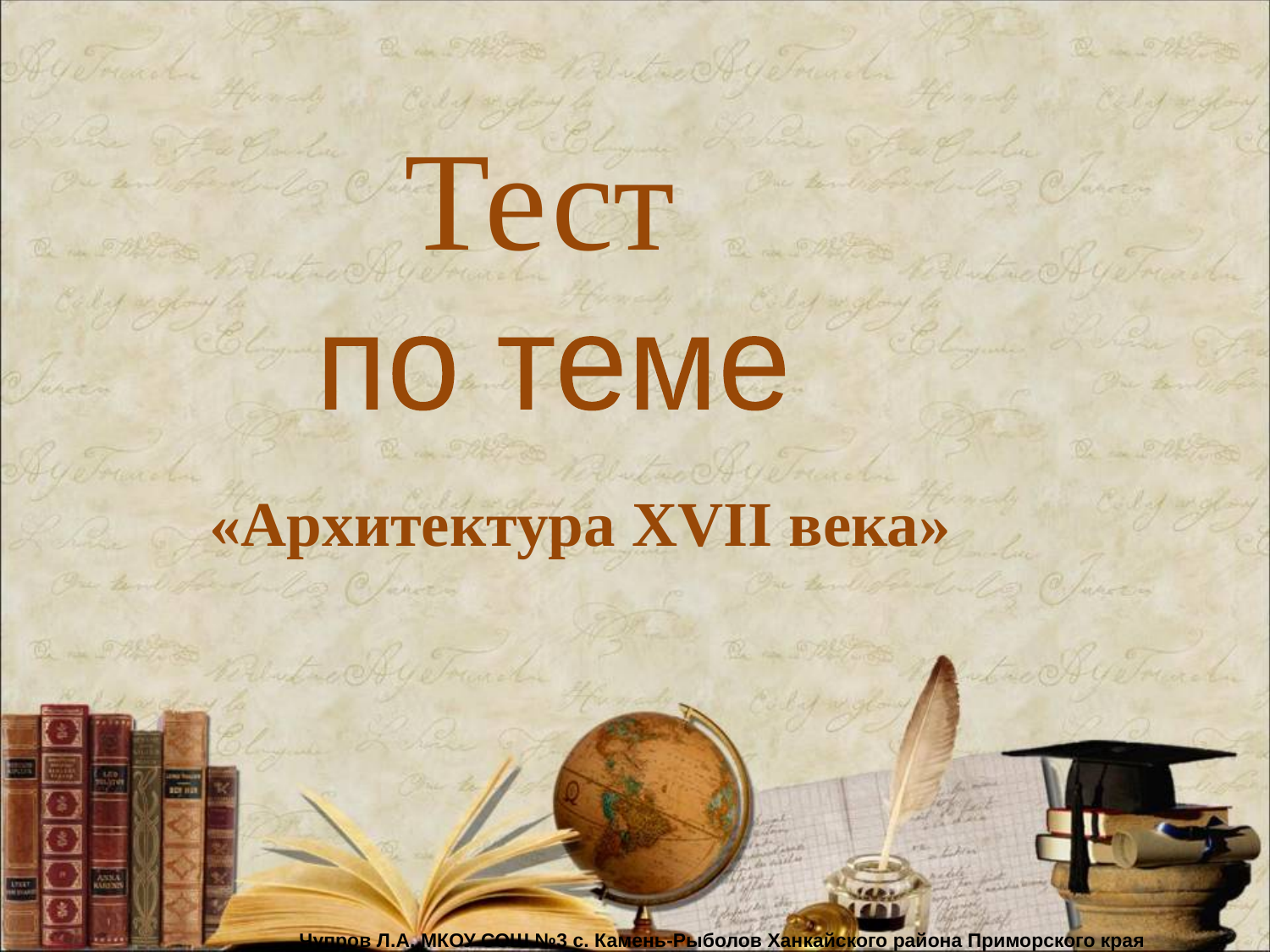

# Тест
по теме
«Архитектура XVII века»
Чупров Л.А. МКОУ СОШ №3 с. Камень-Рыболов Ханкайского района Приморского края